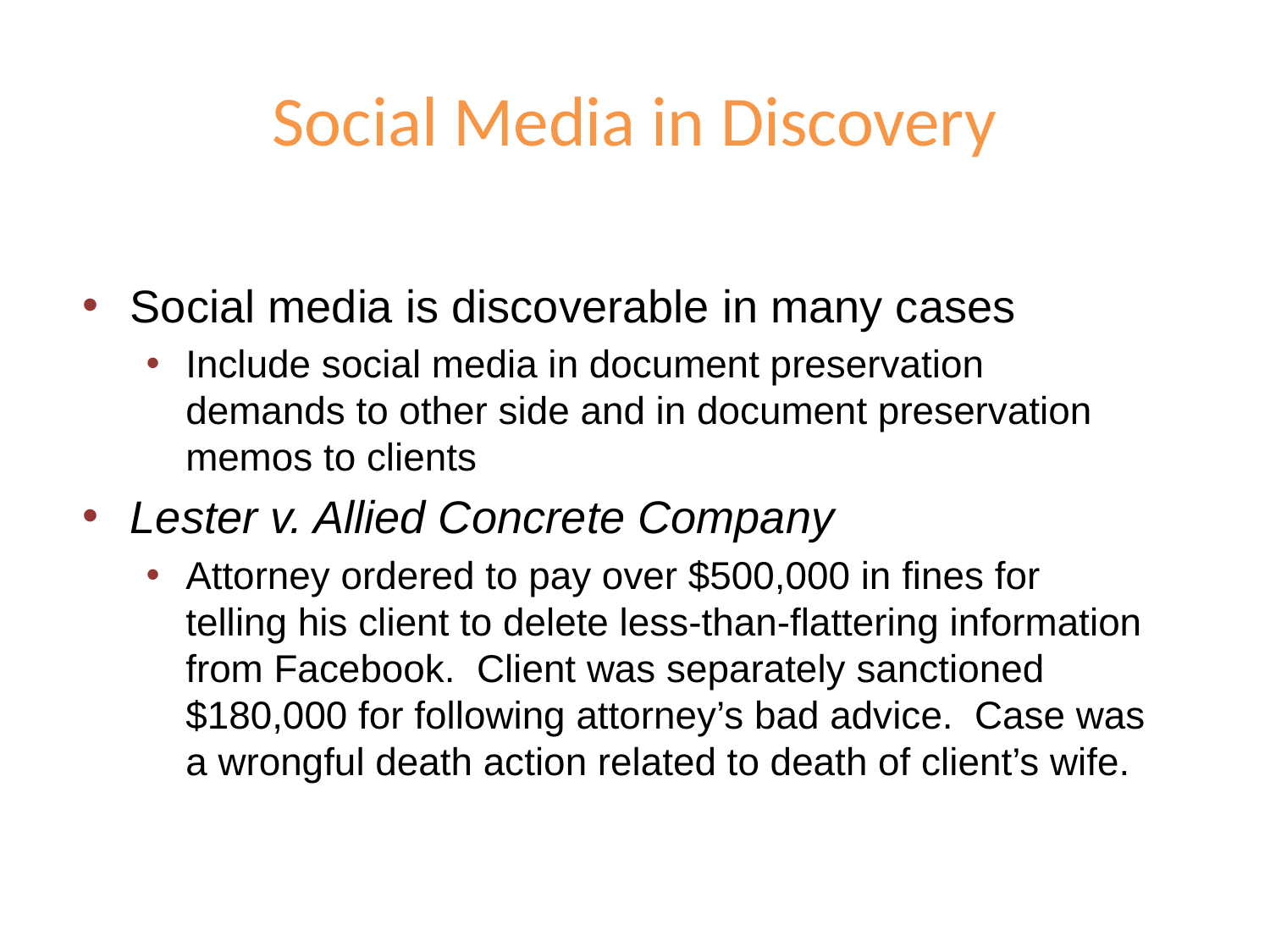

# Social Media in Discovery
Social media is discoverable in many cases
Include social media in document preservation demands to other side and in document preservation memos to clients
Lester v. Allied Concrete Company
Attorney ordered to pay over $500,000 in fines for telling his client to delete less-than-flattering information from Facebook.  Client was separately sanctioned $180,000 for following attorney’s bad advice.  Case was a wrongful death action related to death of client’s wife.